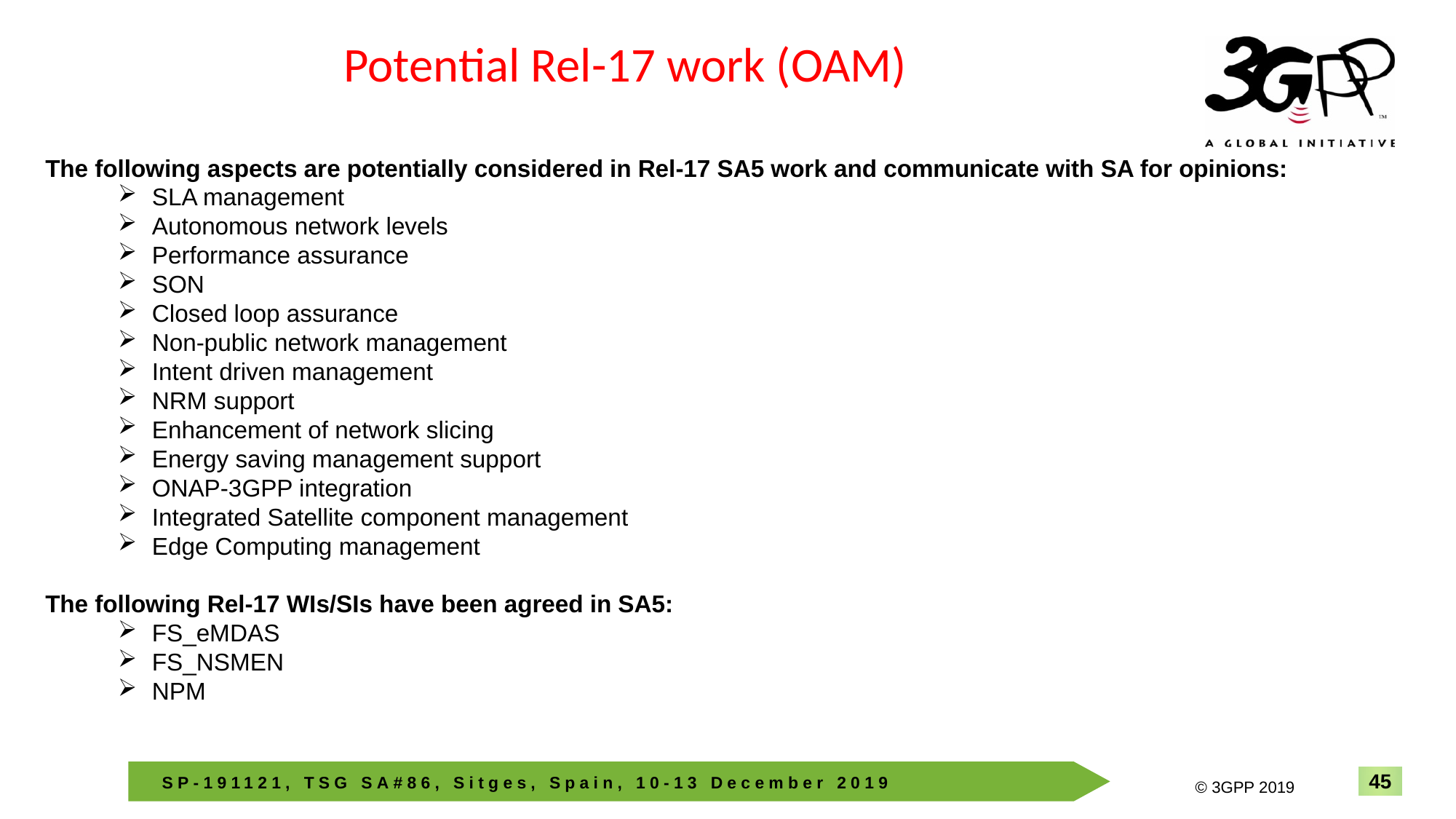

Potential Rel-17 work (OAM)
The following aspects are potentially considered in Rel-17 SA5 work and communicate with SA for opinions:
SLA management
Autonomous network levels
Performance assurance
SON
Closed loop assurance
Non-public network management
Intent driven management
NRM support
Enhancement of network slicing
Energy saving management support
ONAP-3GPP integration
Integrated Satellite component management
Edge Computing management

The following Rel-17 WIs/SIs have been agreed in SA5:
FS_eMDAS
FS_NSMEN
NPM